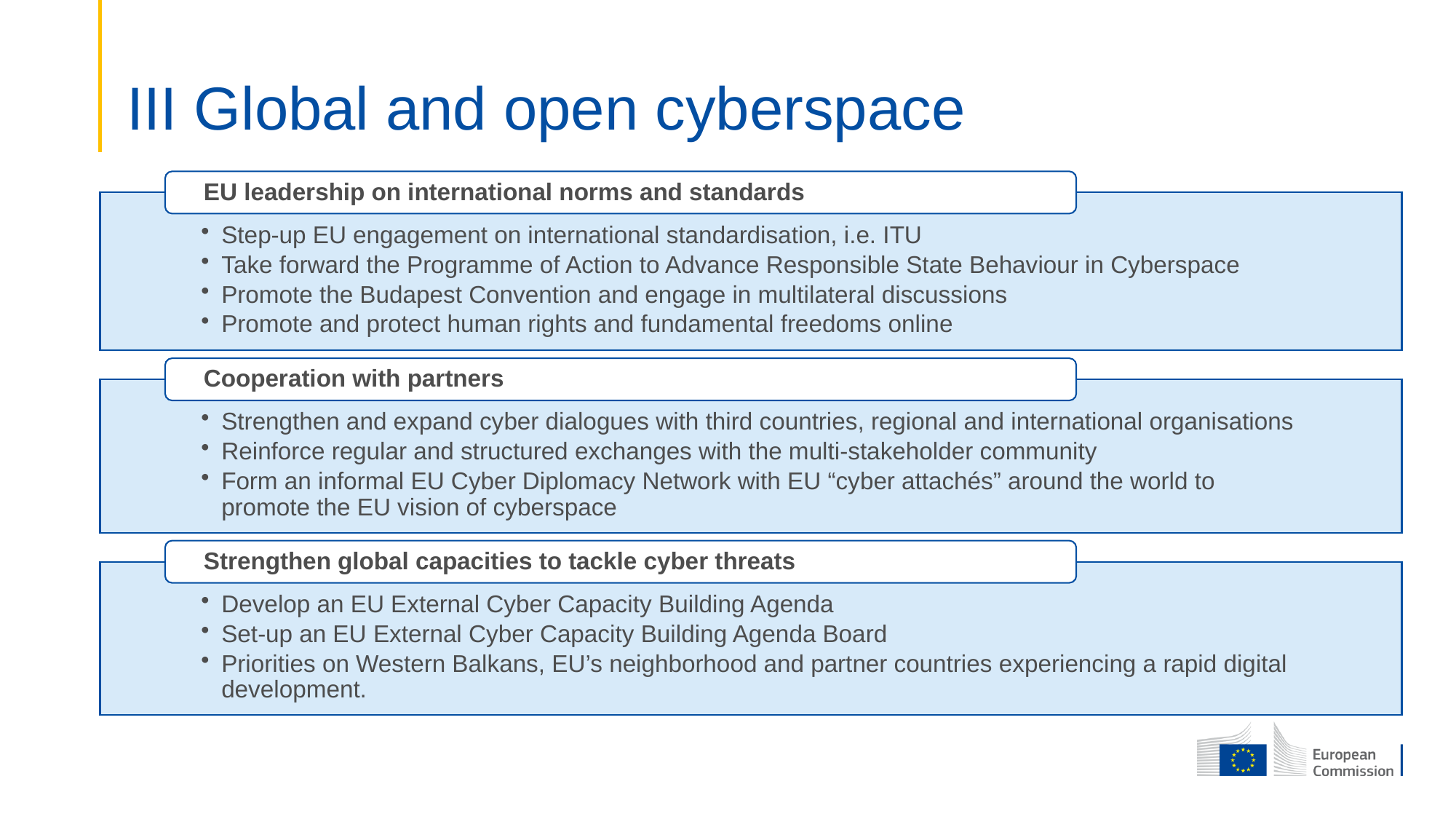

# III Global and open cyberspace
Step-up EU engagement on international standardisation, i.e. ITU
Take forward the Programme of Action to Advance Responsible State Behaviour in Cyberspace
Promote the Budapest Convention and engage in multilateral discussions
Promote and protect human rights and fundamental freedoms online
EU leadership on international norms and standards
Strengthen and expand cyber dialogues with third countries, regional and international organisations
Reinforce regular and structured exchanges with the multi-stakeholder community
Form an informal EU Cyber Diplomacy Network with EU “cyber attachés” around the world to promote the EU vision of cyberspace
Cooperation with partners
Develop an EU External Cyber Capacity Building Agenda
Set-up an EU External Cyber Capacity Building Agenda Board
Priorities on Western Balkans, EU’s neighborhood and partner countries experiencing a rapid digital development.
Strengthen global capacities to tackle cyber threats